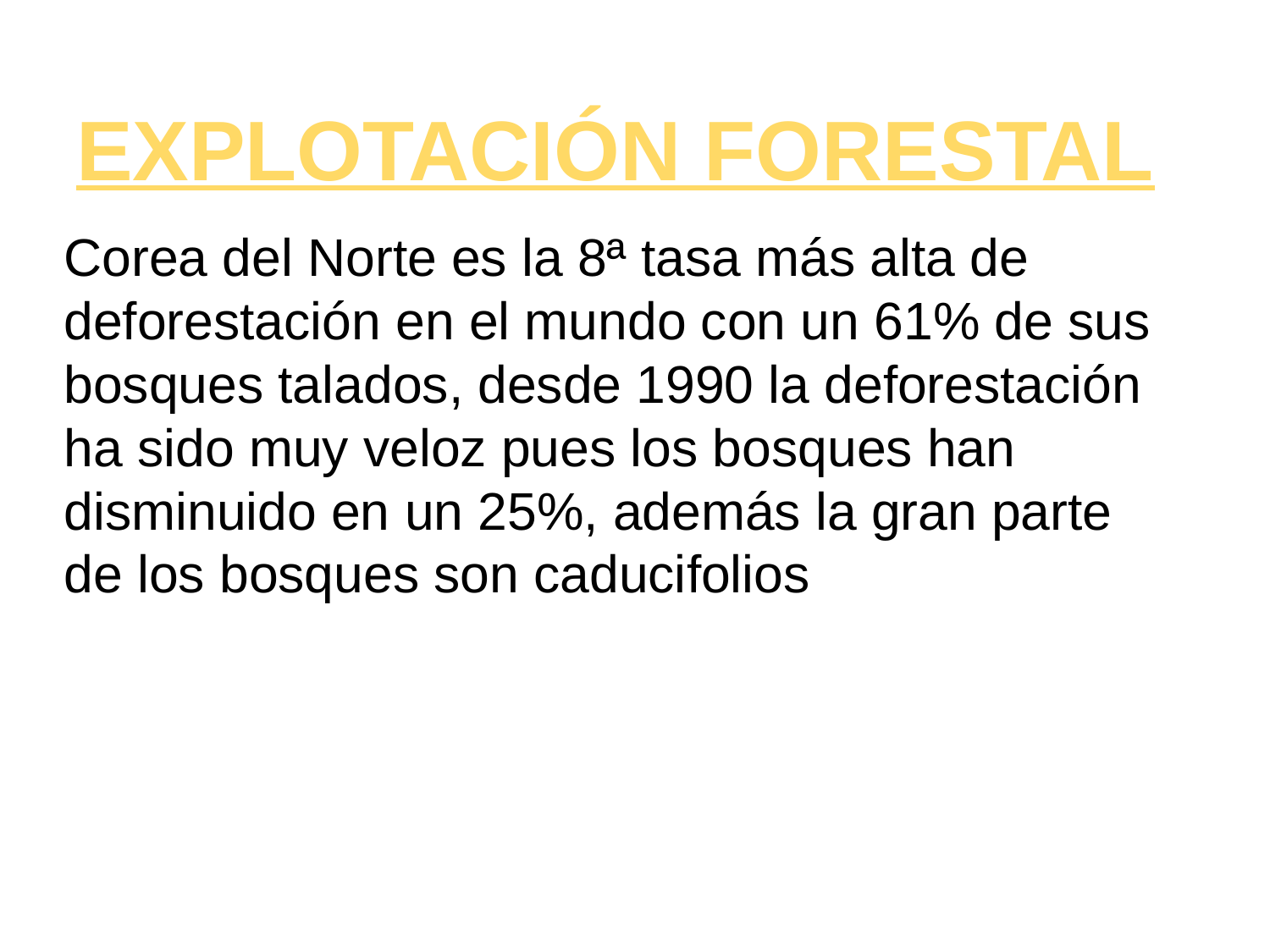

# EXPLOTACIÓN FORESTAL
Corea del Norte es la 8ª tasa más alta de deforestación en el mundo con un 61% de sus bosques talados, desde 1990 la deforestación ha sido muy veloz pues los bosques han disminuido en un 25%, además la gran parte de los bosques son caducifolios